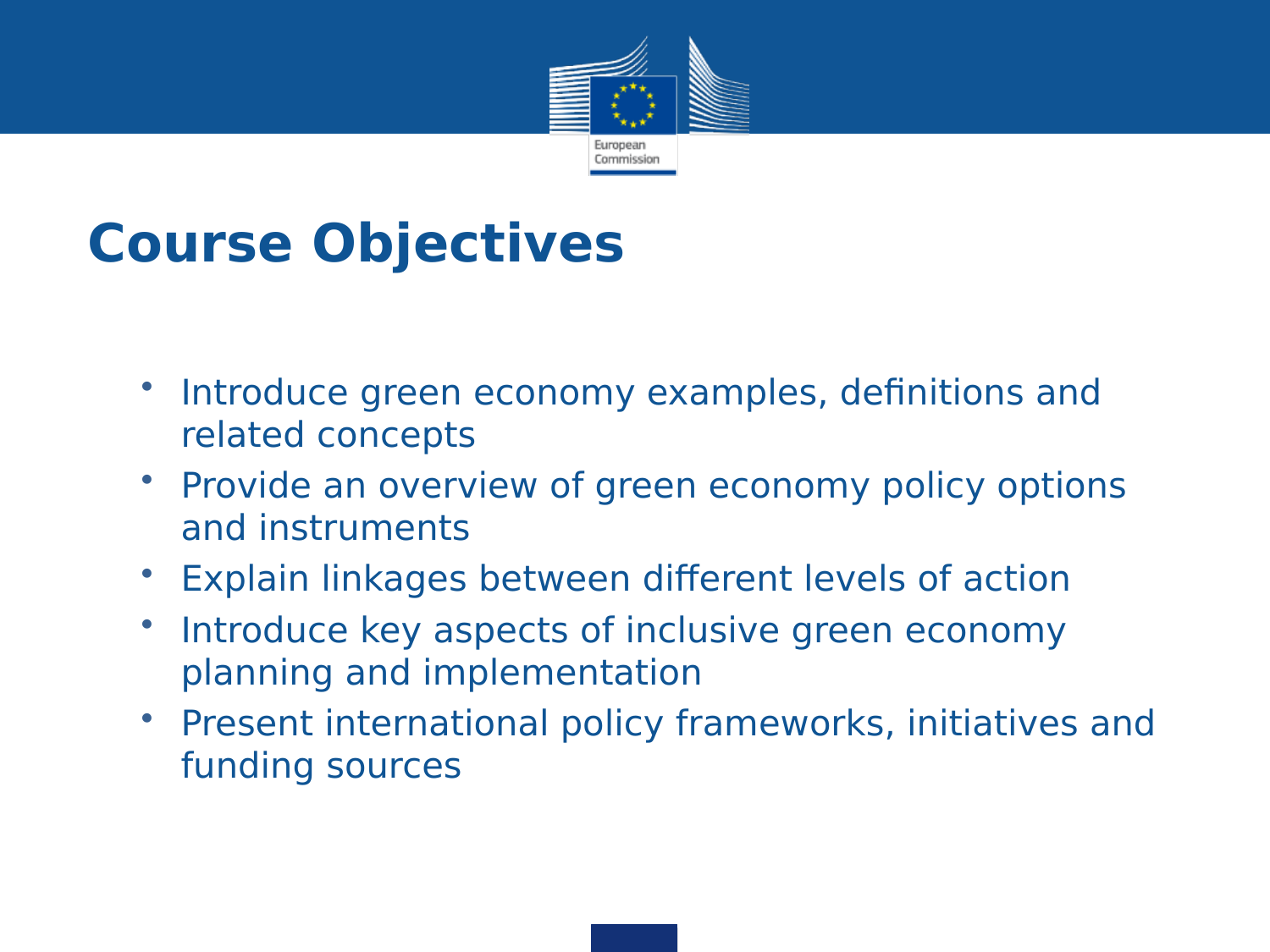

# Course Objectives

Introduce green economy examples, definitions and related concepts
Provide an overview of green economy policy options and instruments
Explain linkages between different levels of action
Introduce key aspects of inclusive green economy planning and implementation
Present international policy frameworks, initiatives and funding sources